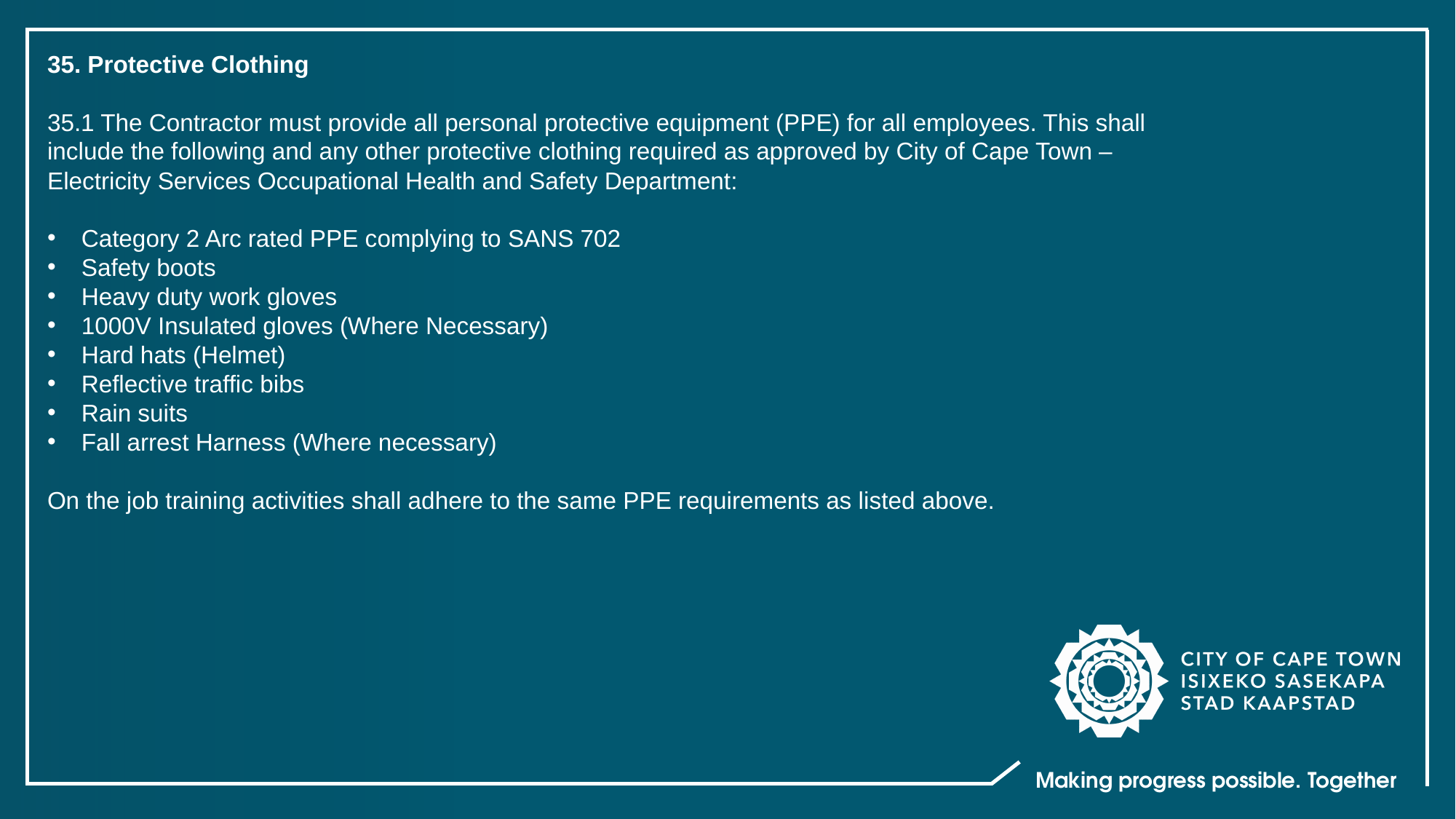

35. Protective Clothing

35.1 The Contractor must provide all personal protective equipment (PPE) for all employees. This shall
include the following and any other protective clothing required as approved by City of Cape Town –
Electricity Services Occupational Health and Safety Department:

Category 2 Arc rated PPE complying to SANS 702
Safety boots
Heavy duty work gloves
1000V Insulated gloves (Where Necessary)
Hard hats (Helmet)
Reflective traffic bibs
Rain suits
Fall arrest Harness (Where necessary)

On the job training activities shall adhere to the same PPE requirements as listed above.